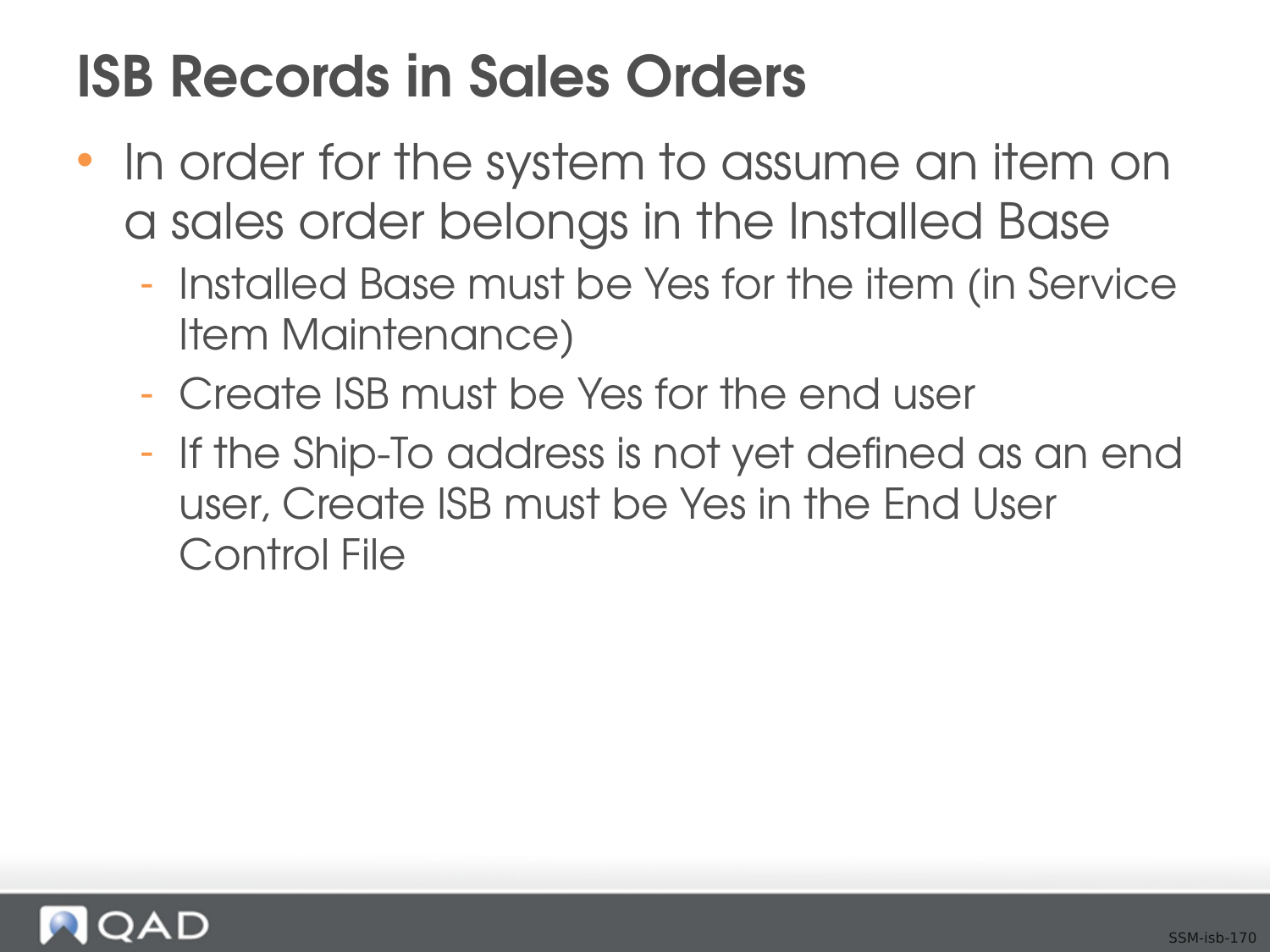

# ISB Records in Sales Orders
In order for the system to assume an item on a sales order belongs in the Installed Base
Installed Base must be Yes for the item (in Service Item Maintenance)
Create ISB must be Yes for the end user
If the Ship-To address is not yet defined as an end user, Create ISB must be Yes in the End User Control File

SSM-isb-170